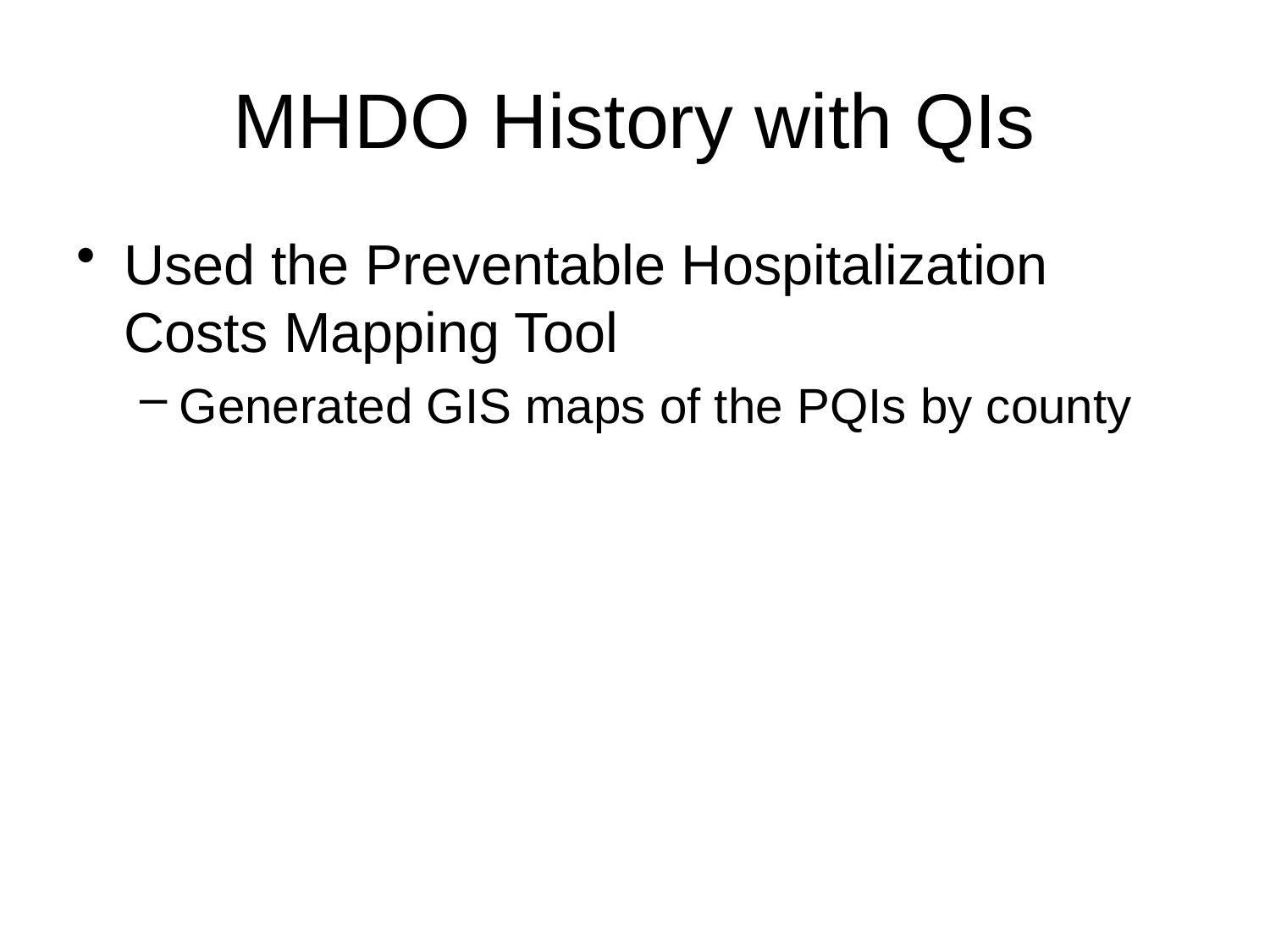

# MHDO History with QIs
Used the Preventable Hospitalization Costs Mapping Tool
Generated GIS maps of the PQIs by county